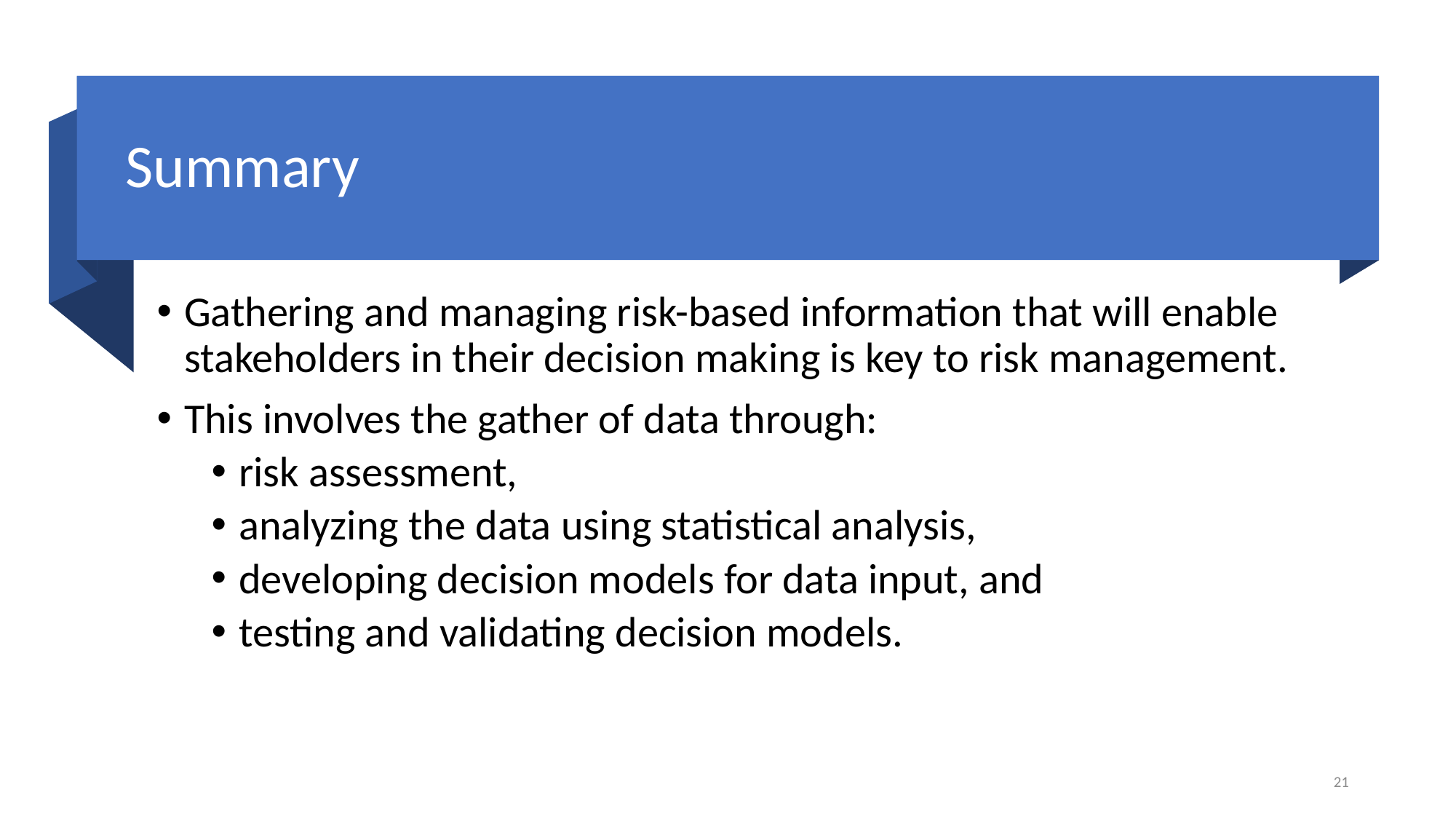

# Summary

Gathering and managing risk-based information that will enable stakeholders in their decision making is key to risk management.
This involves the gather of data through:
risk assessment,
analyzing the data using statistical analysis,
developing decision models for data input, and
testing and validating decision models.
21